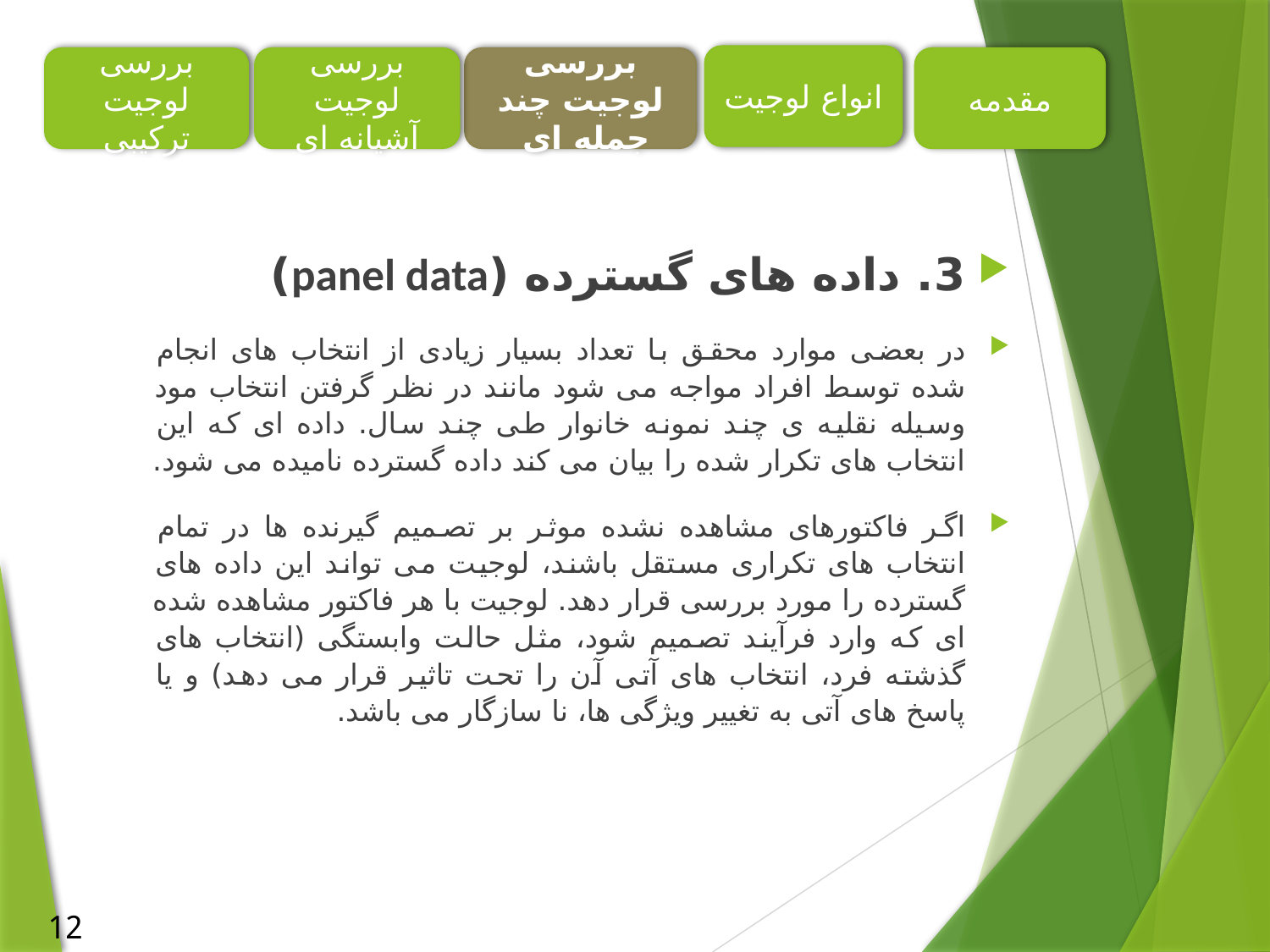

انواع لوجیت
بررسی لوجیت ترکیبی
بررسی لوجیت آشیانه ای
بررسی لوجیت چند جمله ای
مقدمه
3. داده های گسترده (panel data)
در بعضی موارد محقق با تعداد بسیار زیادی از انتخاب های انجام شده توسط افراد مواجه می شود مانند در نظر گرفتن انتخاب مود وسیله نقلیه ی چند نمونه خانوار طی چند سال. داده ای که این انتخاب های تکرار شده را بیان می کند داده گسترده نامیده می شود.
اگر فاکتورهای مشاهده نشده موثر بر تصمیم گیرنده ها در تمام انتخاب های تکراری مستقل باشند، لوجیت می تواند این داده های گسترده را مورد بررسی قرار دهد. لوجیت با هر فاکتور مشاهده شده ای که وارد فرآیند تصمیم شود، مثل حالت وابستگی (انتخاب های گذشته فرد، انتخاب های آتی آن را تحت تاثیر قرار می دهد) و یا پاسخ های آتی به تغییر ویژگی ها، نا سازگار می باشد.

12